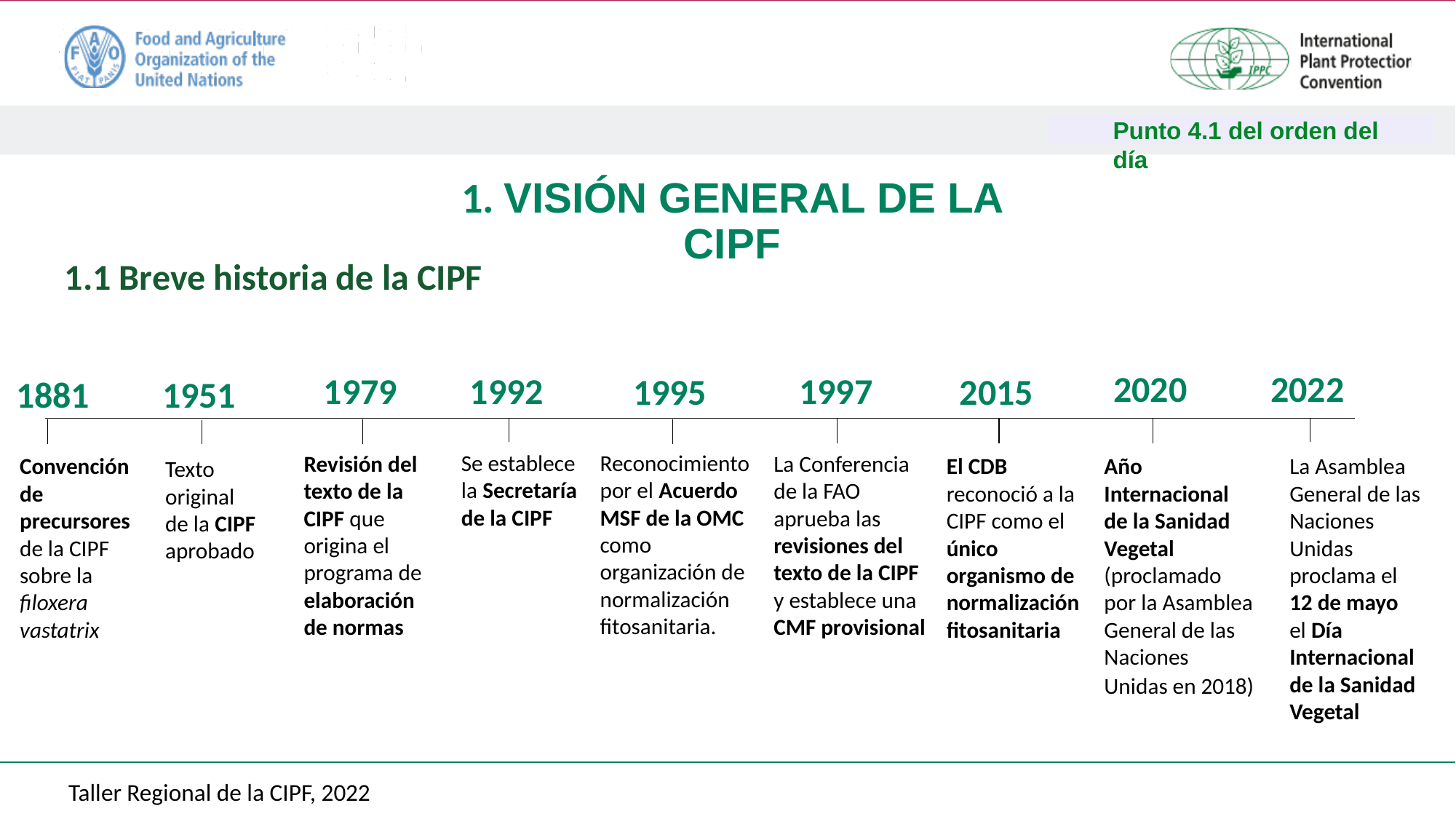

Punto 4.1 del orden del día
1. VISIÓN GENERAL DE LA CIPF
# 1.1 Breve historia de la CIPF
2022
2020
1979
1992
1997
1995
2015
1881
1951
Se establece la Secretaría de la CIPF
Reconocimiento por el Acuerdo MSF de la OMC como organización de normalización fitosanitaria.
Revisión del texto de la CIPF que origina el programa de elaboración de normas
La Conferencia de la FAO aprueba las revisiones del texto de la CIPF y establece una CMF provisional
Convención de precursores de la CIPF sobre la filoxera vastatrix
El CDB reconoció a la CIPF como el único organismo de normalización fitosanitaria
Año Internacional de la Sanidad Vegetal (proclamado por la Asamblea General de las Naciones Unidas en 2018)

La Asamblea General de las Naciones Unidas  proclama el 12 de mayo
el Día Internacional de la Sanidad Vegetal
Texto original de la CIPF aprobado

Taller Regional de la CIPF, 2022